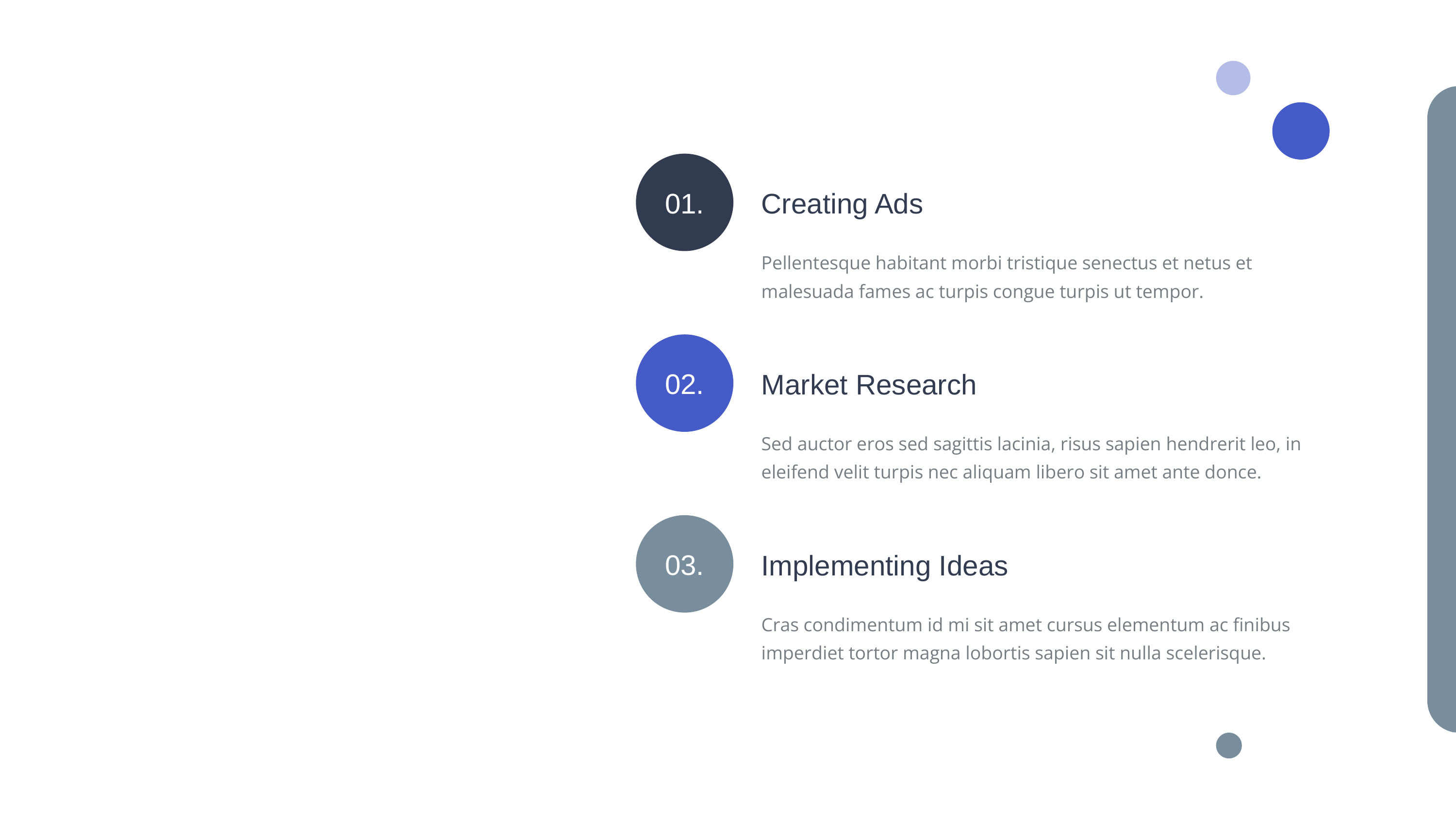

01.
Creating Ads
Pellentesque habitant morbi tristique senectus et netus et malesuada fames ac turpis congue turpis ut tempor.

02.
Market Research
Sed auctor eros sed sagittis lacinia, risus sapien hendrerit leo, in eleifend velit turpis nec aliquam libero sit amet ante donce.

03.
Implementing Ideas
Cras condimentum id mi sit amet cursus elementum ac finibus imperdiet tortor magna lobortis sapien sit nulla scelerisque.